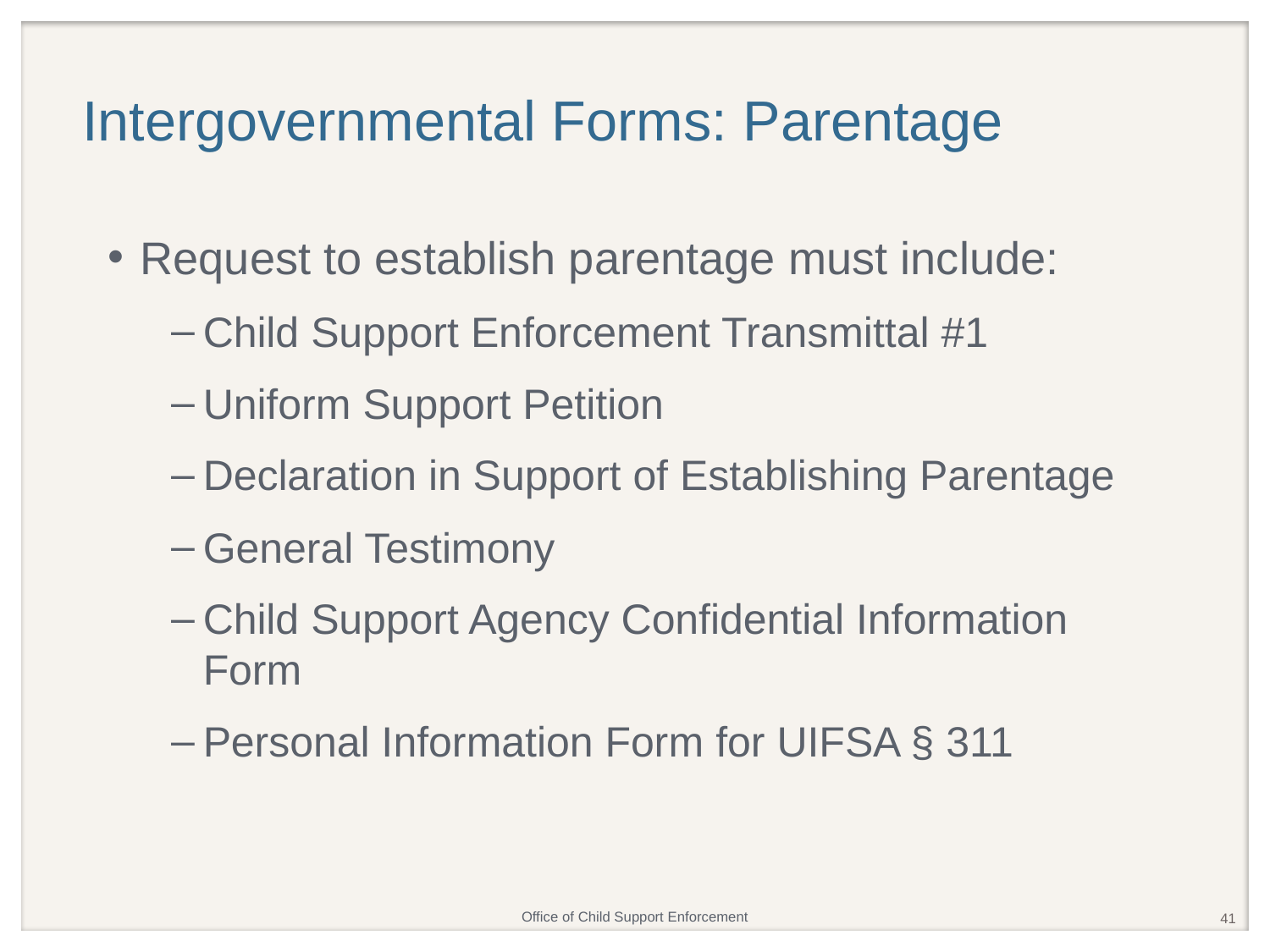

# Intergovernmental Forms: Parentage
Request to establish parentage must include:
Child Support Enforcement Transmittal #1
Uniform Support Petition
Declaration in Support of Establishing Parentage
General Testimony
Child Support Agency Confidential Information Form
Personal Information Form for UIFSA § 311

41